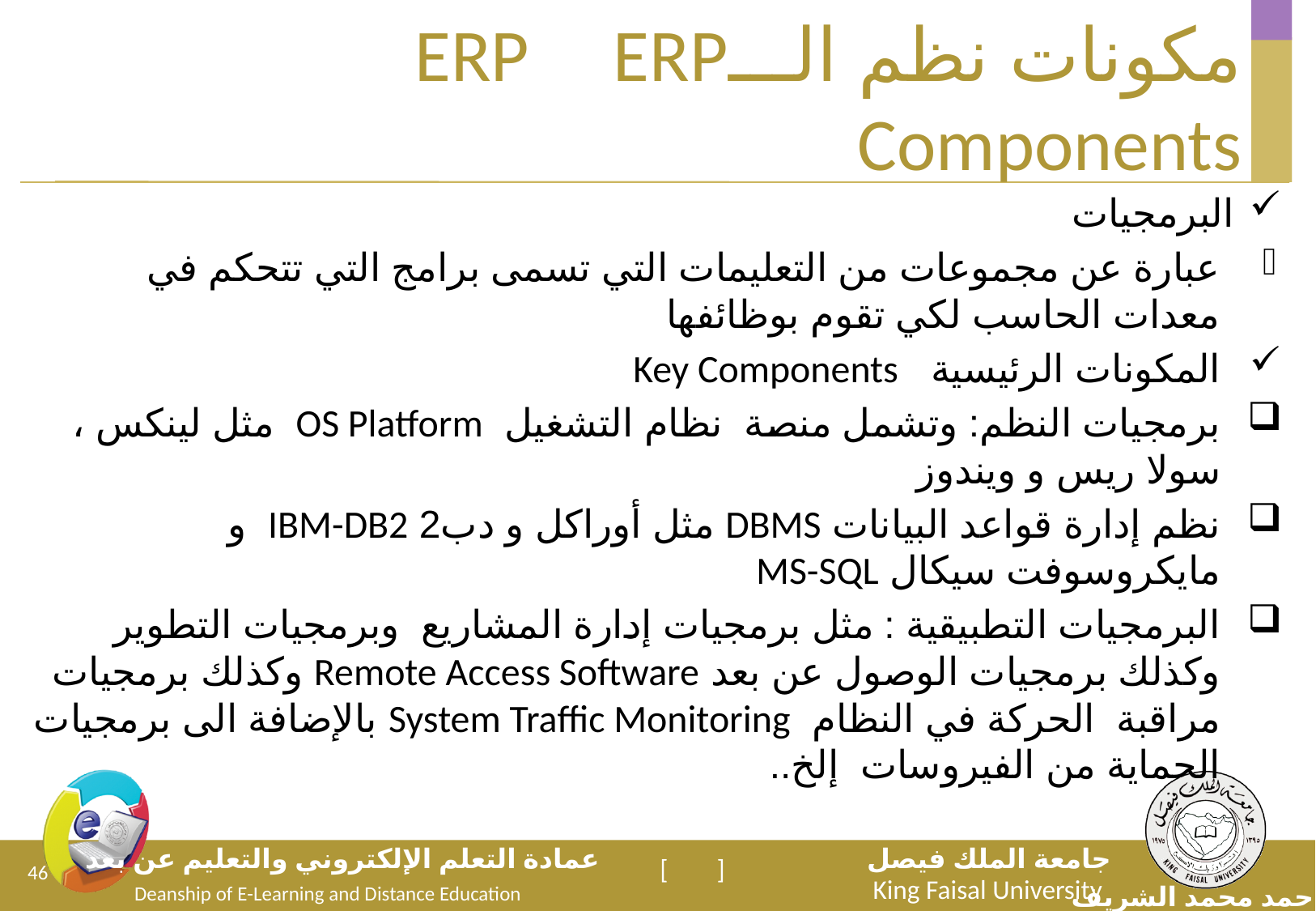

مكونات نظم الـــERP     ERP Components
البرمجيات
عبارة عن مجموعات من التعليمات التي تسمى برامج التي تتحكم في معدات الحاسب لكي تقوم بوظائفها
المكونات الرئيسية   Key Components
برمجيات النظم: وتشمل منصة  نظام التشغيل  OS Platform  مثل لينكس ، سولا ريس و ويندوز
نظم إدارة قواعد البيانات DBMS مثل أوراكل و دب2 IBM-DB2  و مايكروسوفت سيكال MS-SQL
البرمجيات التطبيقية : مثل برمجيات إدارة المشاريع  وبرمجيات التطوير وكذلك برمجيات الوصول عن بعد Remote Access Software وكذلك برمجيات مراقبة  الحركة في النظام  System Traffic Monitoring بالإضافة الى برمجيات الحماية من الفيروسات  إلخ..

46